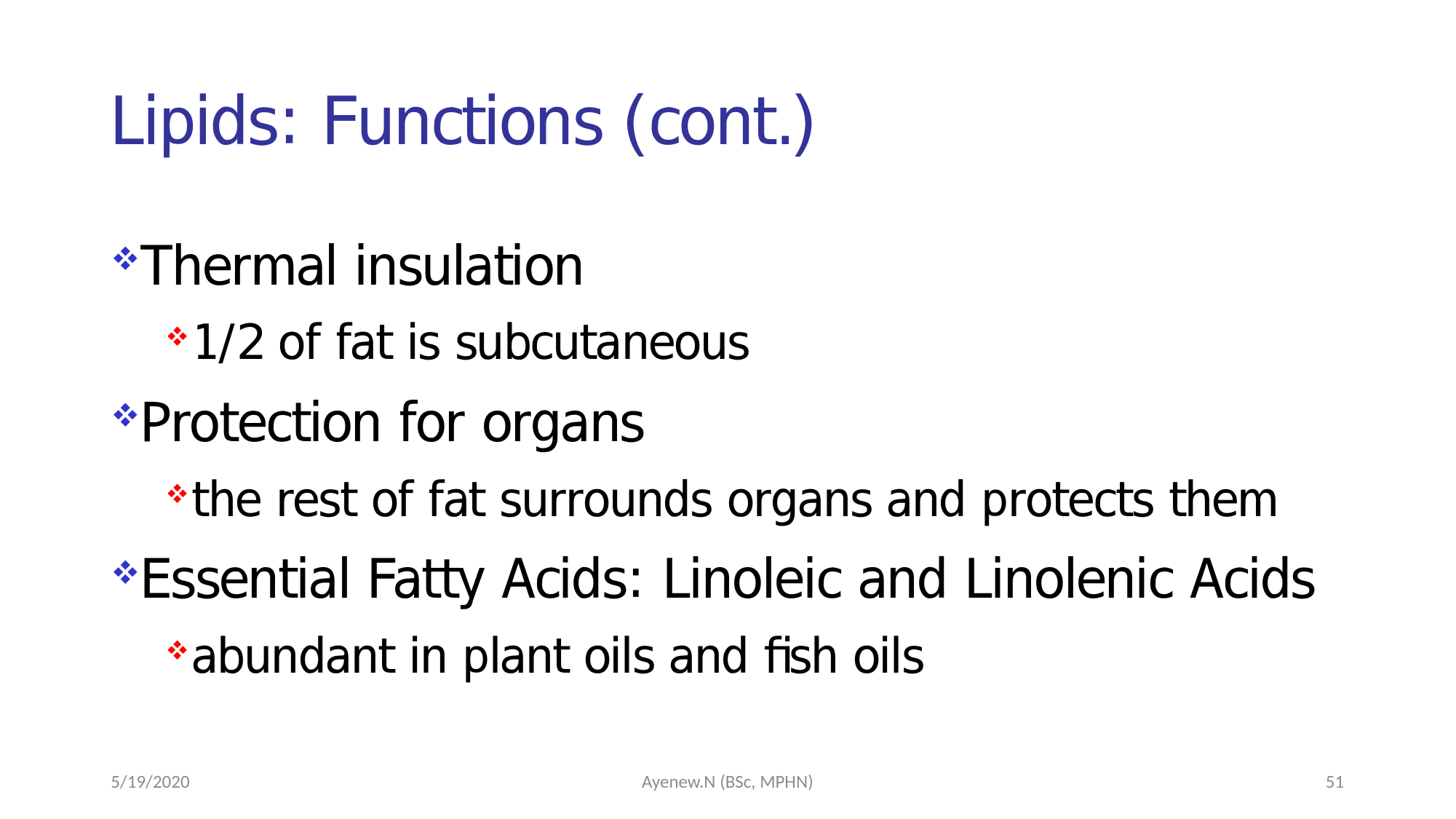

# Lipids: Functions (cont.)
Thermal insulation
1/2 of fat is subcutaneous
Protection for organs
the rest of fat surrounds organs and protects them
Essential Fatty Acids: Linoleic and Linolenic Acids
abundant in plant oils and fish oils

5/19/2020
Ayenew.N (BSc, MPHN)
51